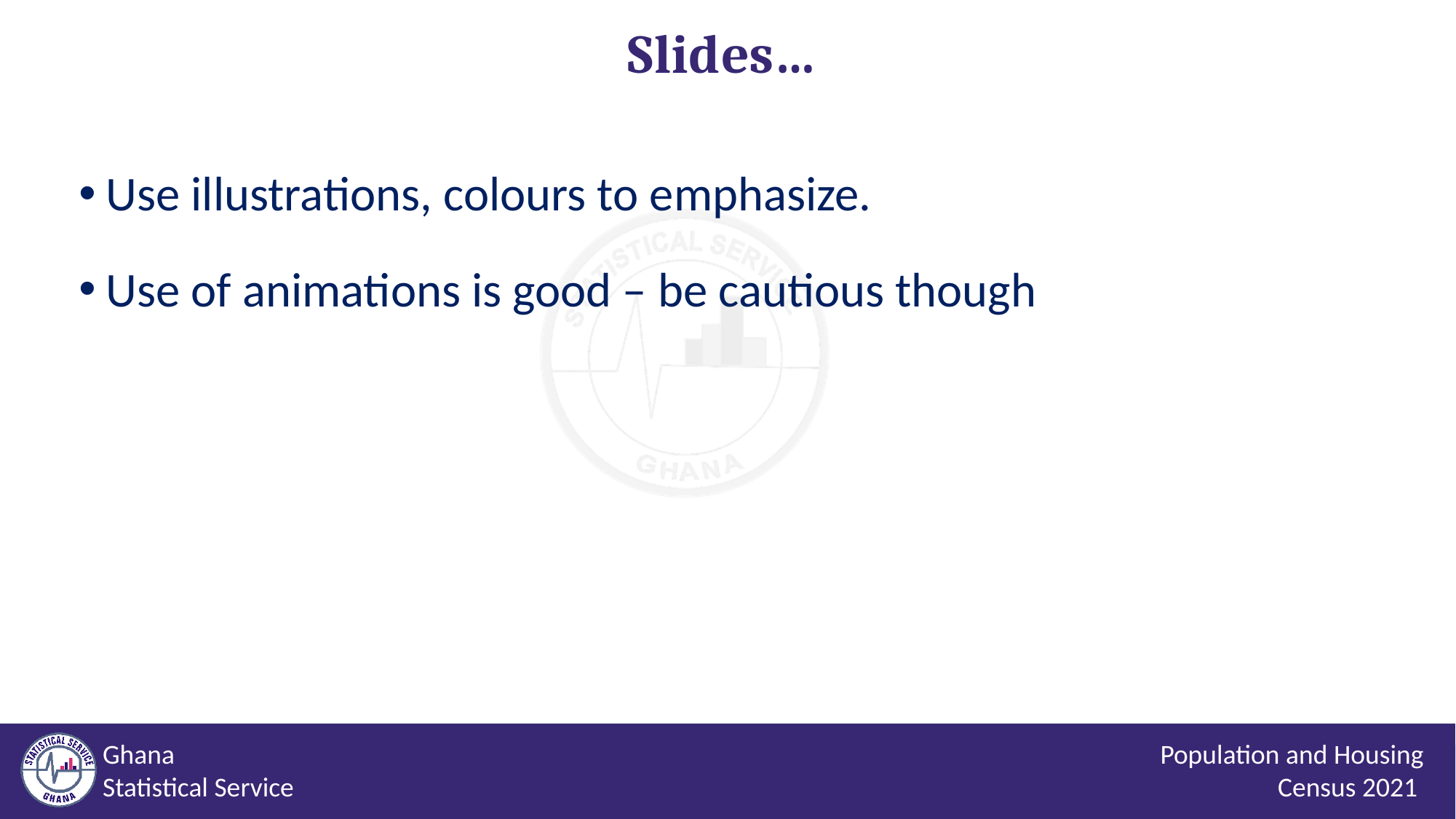

# Slides…

Use illustrations, colours to emphasize.

Use of animations is good – be cautious though